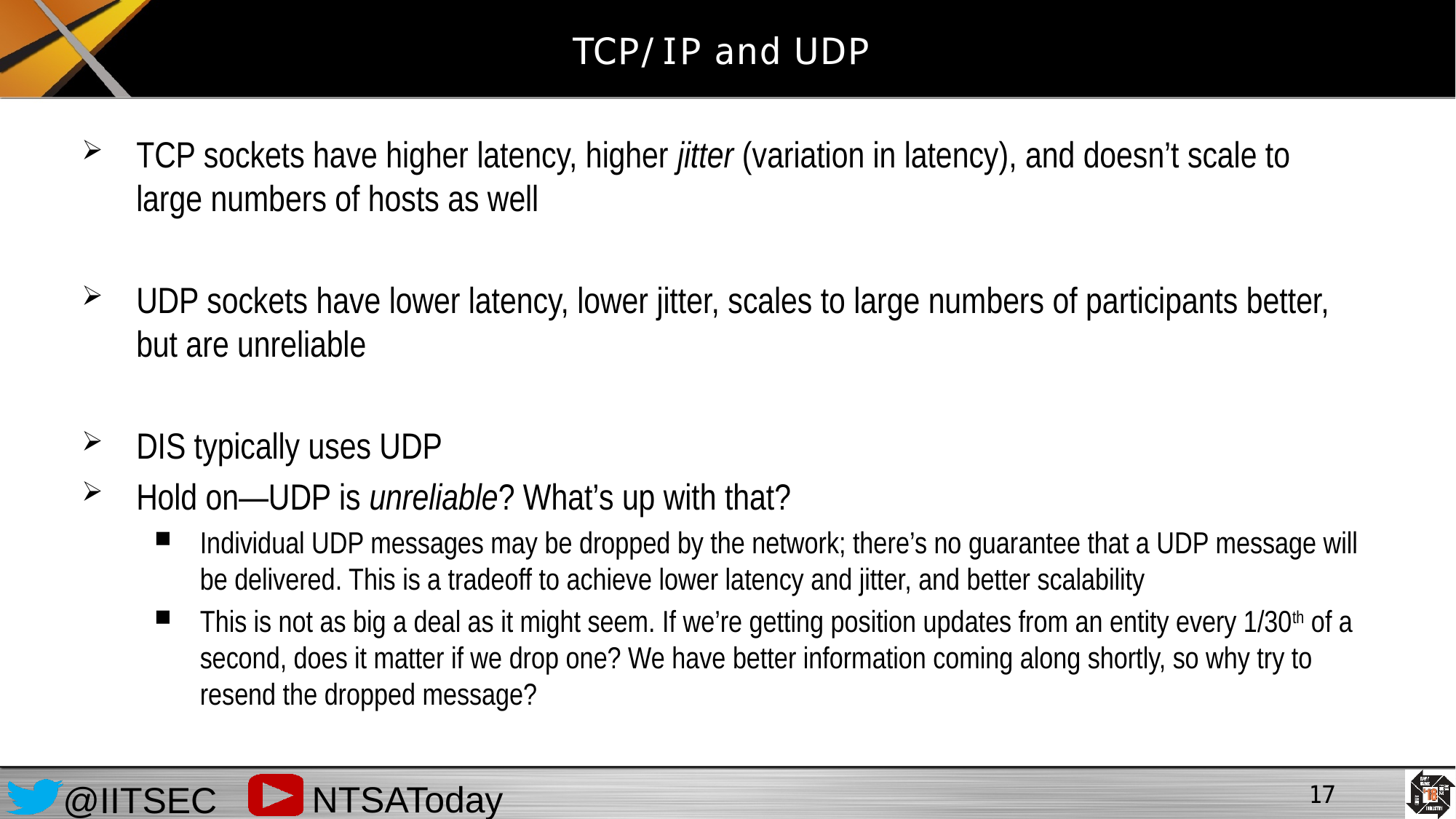

# TCP/IP and UDP
TCP sockets have higher latency, higher jitter (variation in latency), and doesn’t scale to large numbers of hosts as well

UDP sockets have lower latency, lower jitter, scales to large numbers of participants better, but are unreliable

DIS typically uses UDP
Hold on—UDP is unreliable? What’s up with that?
Individual UDP messages may be dropped by the network; there’s no guarantee that a UDP message will be delivered. This is a tradeoff to achieve lower latency and jitter, and better scalability
This is not as big a deal as it might seem. If we’re getting position updates from an entity every 1/30th of a second, does it matter if we drop one? We have better information coming along shortly, so why try to resend the dropped message?

17